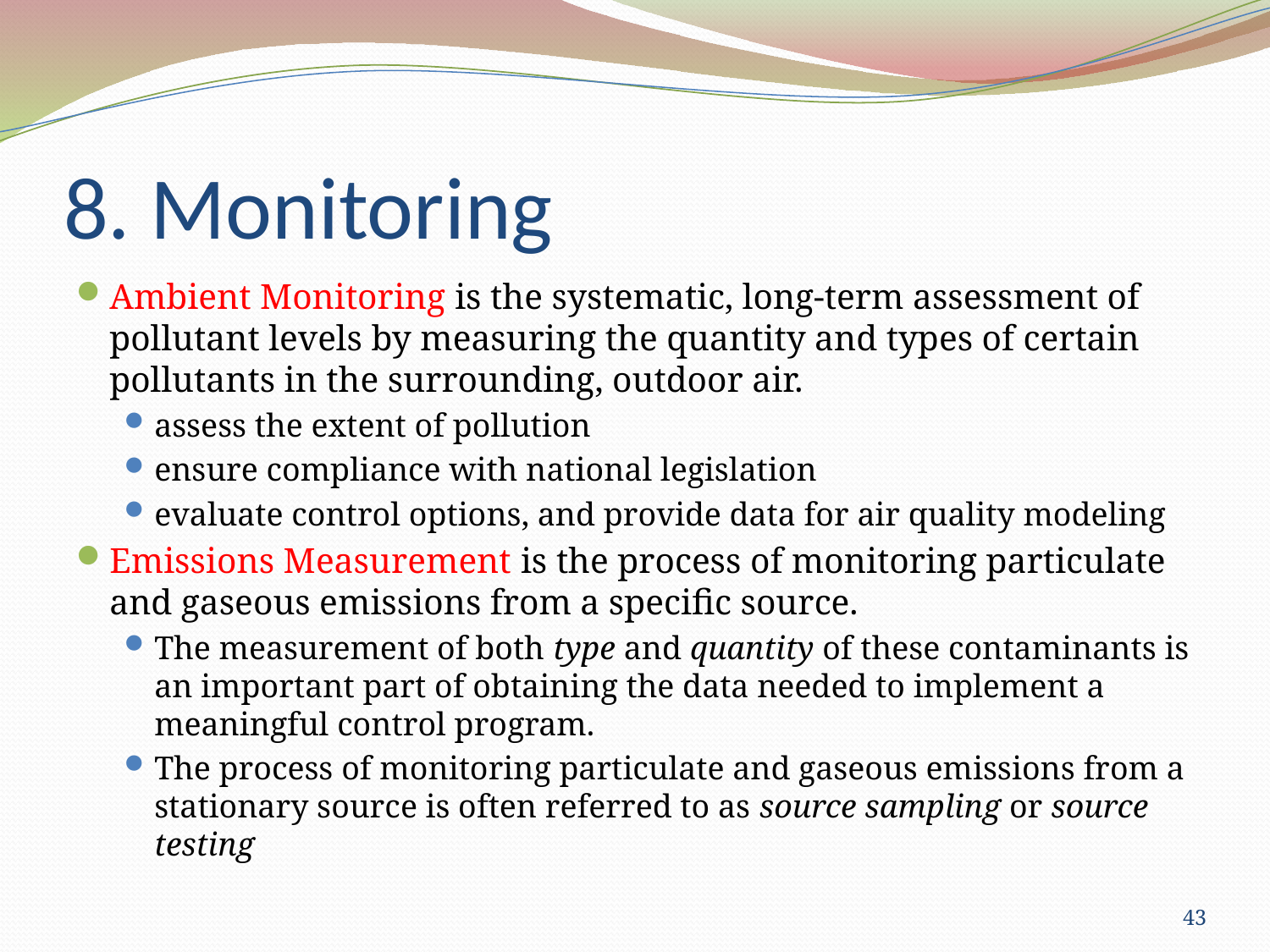

# 8. Monitoring
Ambient Monitoring is the systematic, long-term assessment of pollutant levels by measuring the quantity and types of certain pollutants in the surrounding, outdoor air.
assess the extent of pollution
ensure compliance with national legislation
evaluate control options, and provide data for air quality modeling
Emissions Measurement is the process of monitoring particulate and gaseous emissions from a specific source.
The measurement of both type and quantity of these contaminants is an important part of obtaining the data needed to implement a meaningful control program.
The process of monitoring particulate and gaseous emissions from a stationary source is often referred to as source sampling or source testing

43